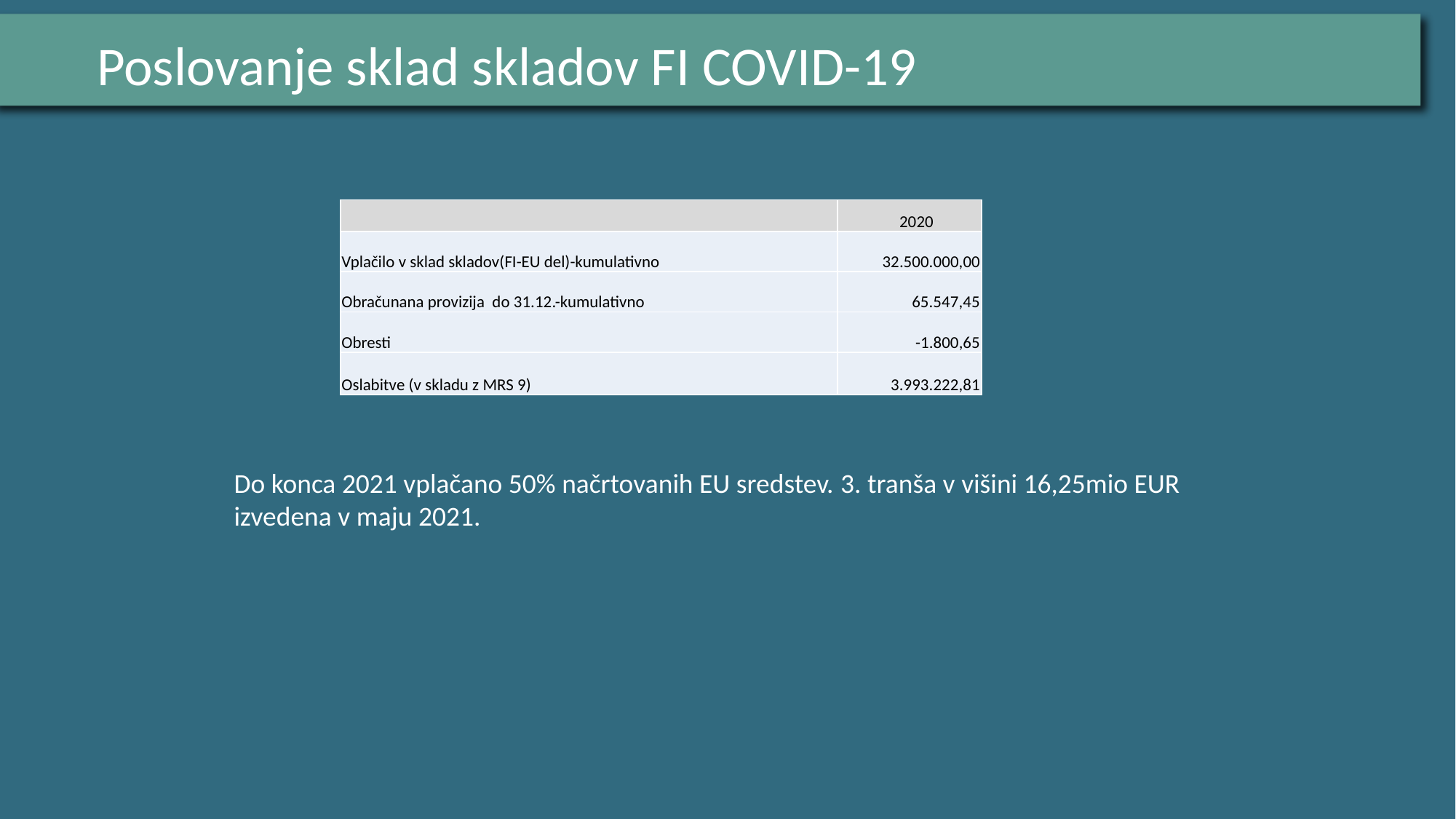

# Poslovanje sklad skladov FI COVID-19
|  | 2020 |
| --- | --- |
| Vplačilo v sklad skladov(FI-EU del)-kumulativno | 32.500.000,00 |
| Obračunana provizija do 31.12.-kumulativno | 65.547,45 |
| Obresti | -1.800,65 |
| Oslabitve (v skladu z MRS 9) | 3.993.222,81 |
Do konca 2021 vplačano 50% načrtovanih EU sredstev. 3. tranša v višini 16,25mio EUR izvedena v maju 2021.